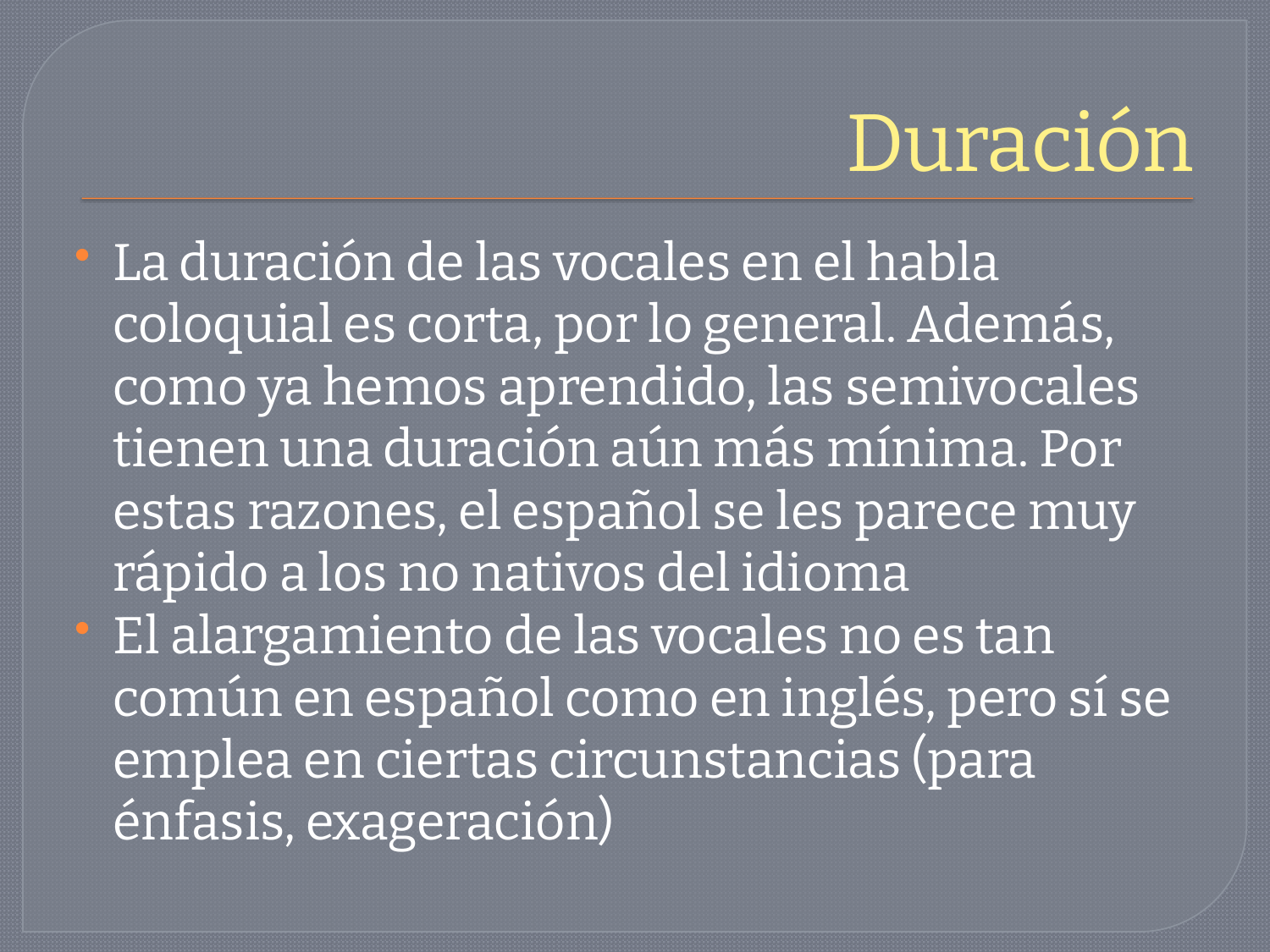

# Duración
La duración de las vocales en el habla coloquial es corta, por lo general. Además, como ya hemos aprendido, las semivocales tienen una duración aún más mínima. Por estas razones, el español se les parece muy rápido a los no nativos del idioma
El alargamiento de las vocales no es tan común en español como en inglés, pero sí se emplea en ciertas circunstancias (para énfasis, exageración)